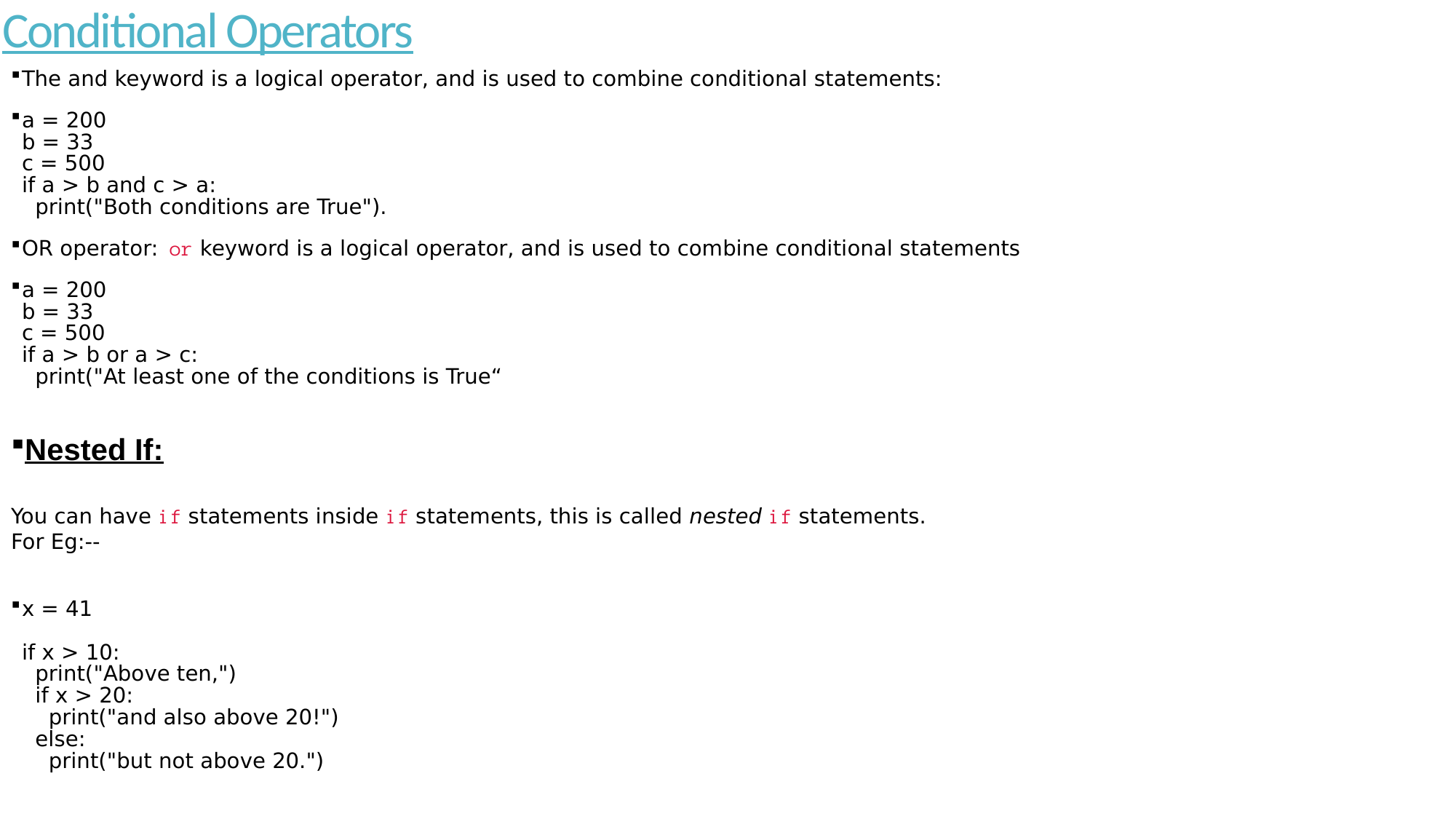

# Conditional Operators
The and keyword is a logical operator, and is used to combine conditional statements:
a = 200
b = 33
c = 500
if a > b and c > a:
  print("Both conditions are True").
OR operator: or keyword is a logical operator, and is used to combine conditional statements
a = 200
b = 33
c = 500
if a > b or a > c:
  print("At least one of the conditions is True“

Nested If:

You can have if statements inside if statements, this is called nested if statements.
For Eg:--

x = 41
if x > 10:
  print("Above ten,")
  if x > 20:
    print("and also above 20!")
  else:
    print("but not above 20.")